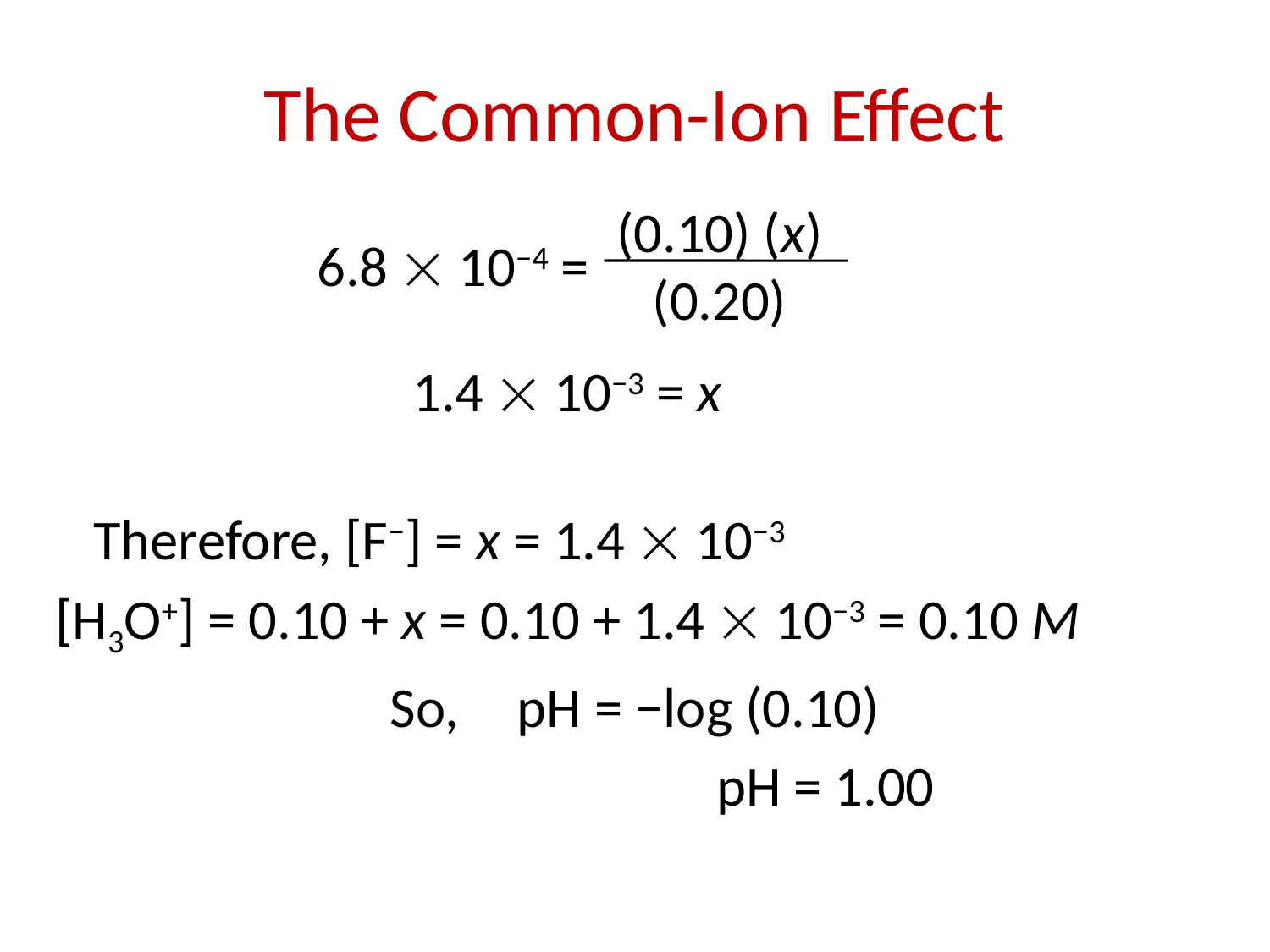

The Common-Ion Effect
(0.10) (x)
(0.20)

6.8 × 10−4 =
1.4 × 10−3 = x
   Therefore, [F−] = x = 1.4 × 10−3
[H3O+] = 0.10 + x = 0.10 + 1.4 × 10−3 = 0.10 M
So,	pH = −log (0.10)
			pH = 1.00